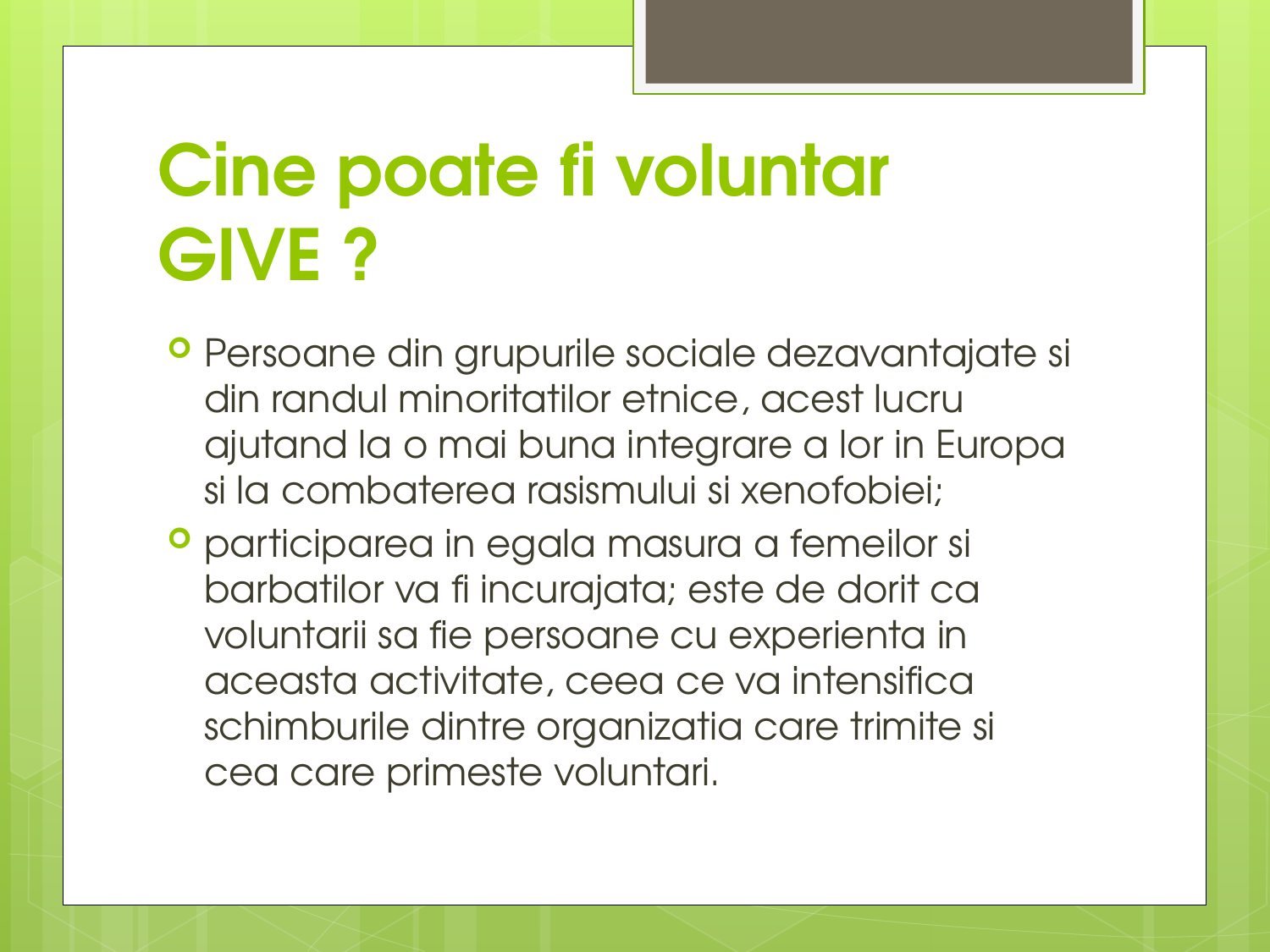

# Cine poate fi voluntar GIVE ?
Persoane din grupurile sociale dezavantajate si din randul minoritatilor etnice, acest lucru ajutand la o mai buna integrare a lor in Europa si la combaterea rasismului si xenofobiei;
participarea in egala masura a femeilor si barbatilor va fi incurajata; este de dorit ca voluntarii sa fie persoane cu experienta in aceasta activitate, ceea ce va intensifica schimburile dintre organizatia care trimite si cea care primeste voluntari.